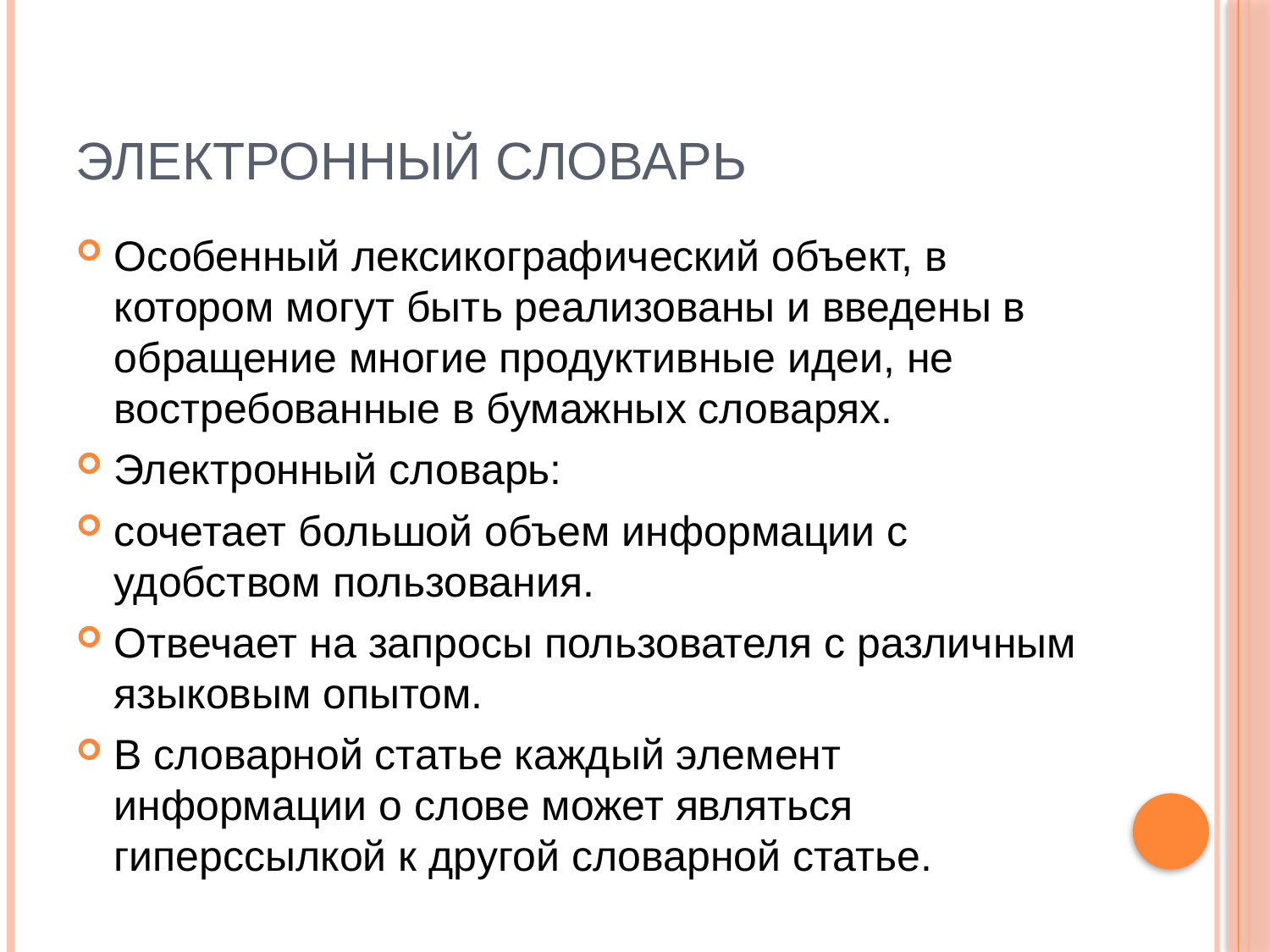

# Электронный словарь
Особенный лексикографический объект, в котором могут быть реализованы и введены в обращение многие продуктивные идеи, не востребованные в бумажных словарях.
Электронный словарь:
сочетает большой объем информации с удобством пользования.
Отвечает на запросы пользователя с различным языковым опытом.
В словарной статье каждый элемент информации о слове может являться гиперссылкой к другой словарной статье.